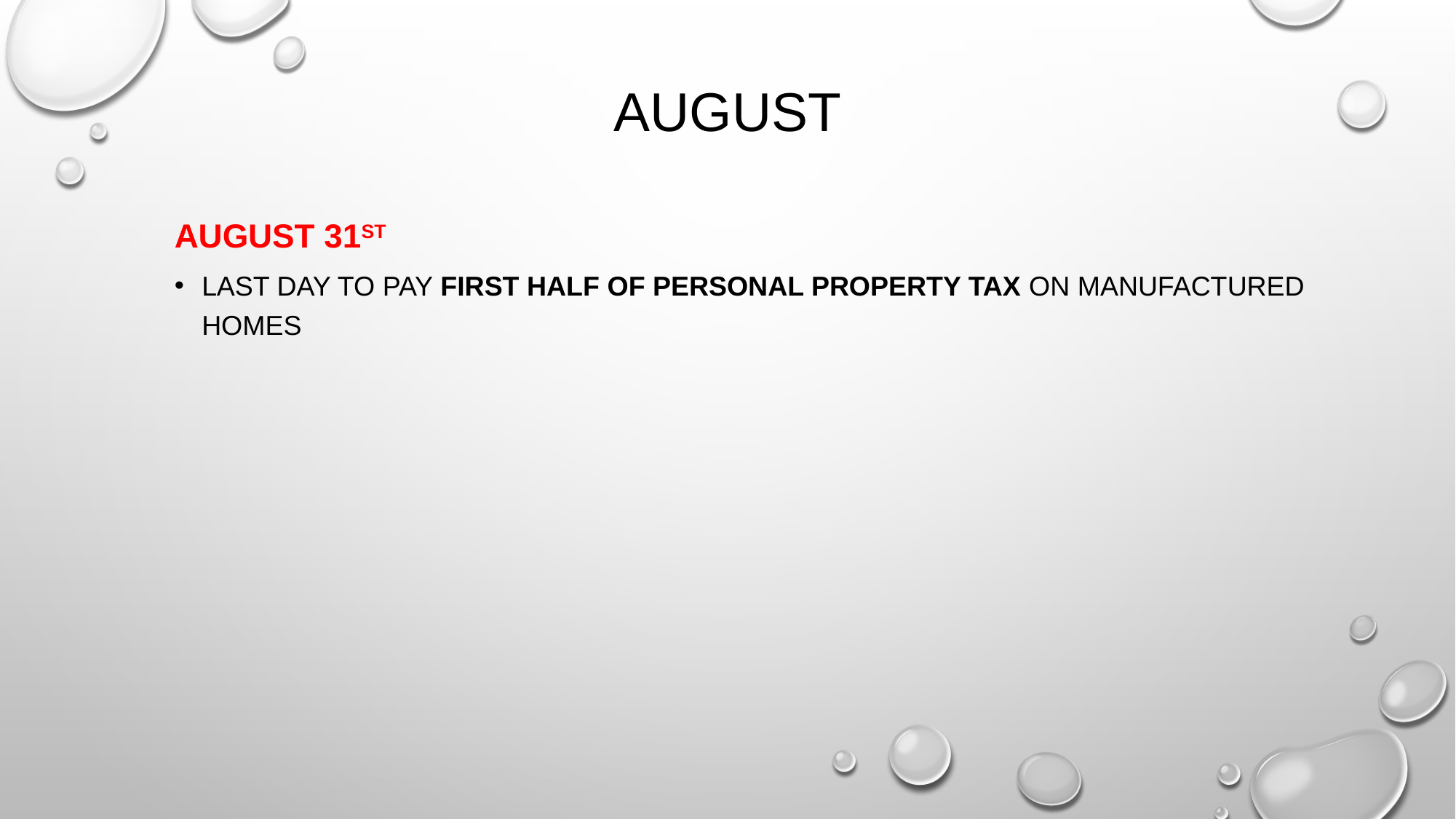

# august
August 31st
Last day to pay first half of personal property tax on manufactured homes